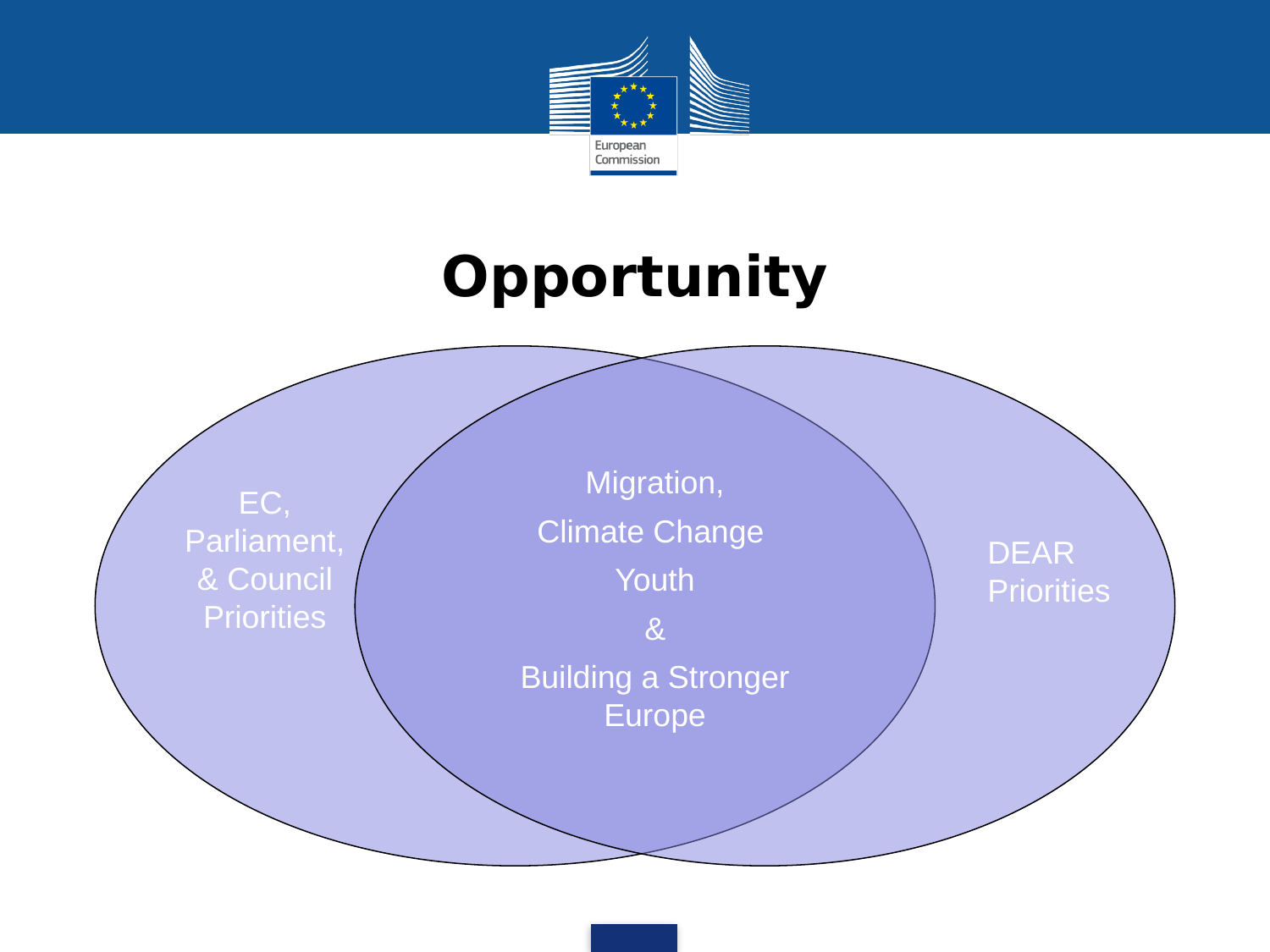

# Opportunity

Migration,
Climate Change
Youth
&
Building a Stronger Europe
EC,
Parliament,
& Council Priorities
DEAR
Priorities